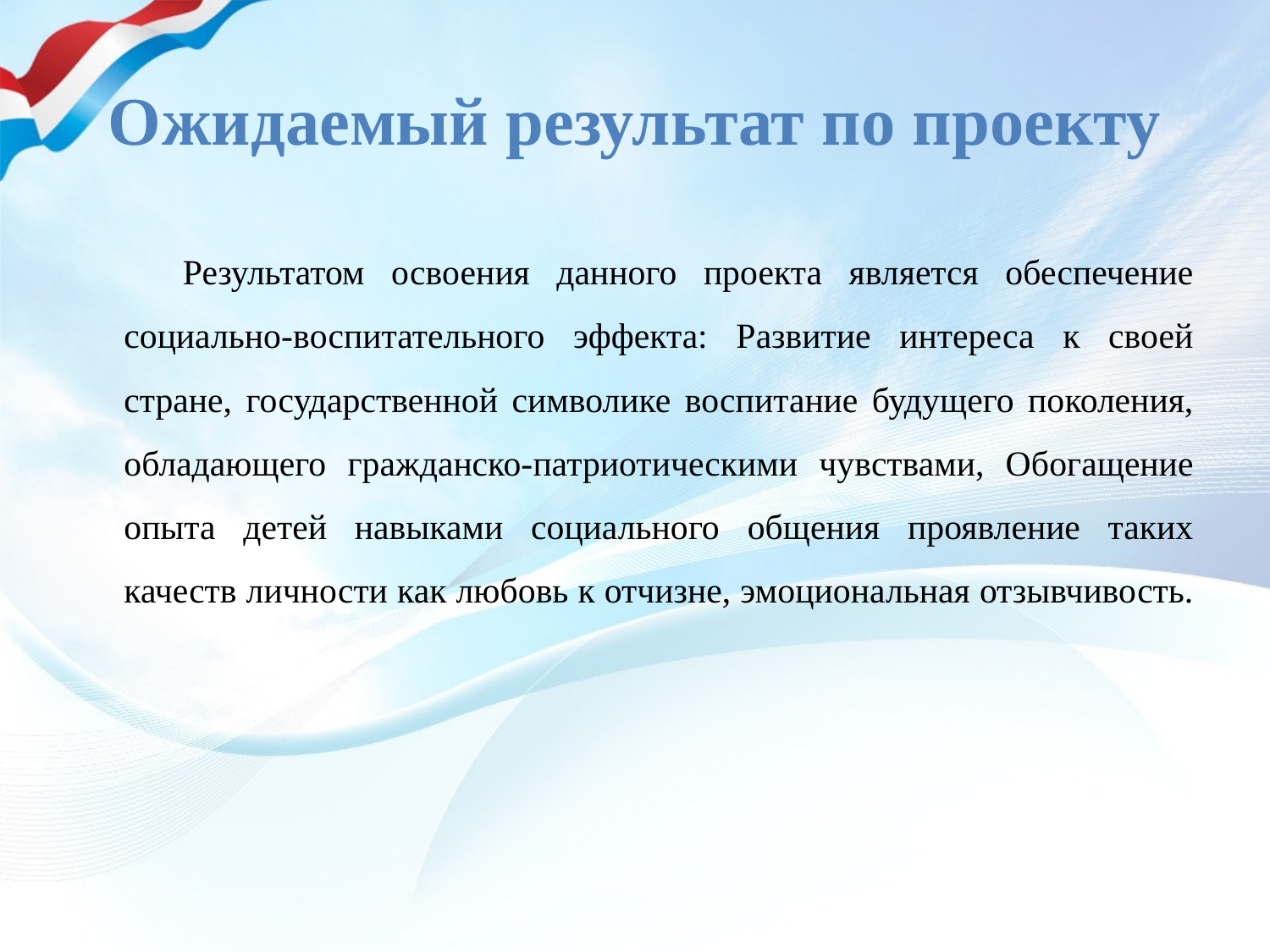

# Ожидаемый результат по проекту
    Результатом освоения данного проекта является обеспечение социально-воспитательного эффекта: Развитие интереса к своей стране, государственной символике воспитание будущего поколения, обладающего гражданско-патриотическими чувствами, Обогащение опыта детей навыками социального общения проявление таких качеств личности как любовь к отчизне, эмоциональная отзывчивость.